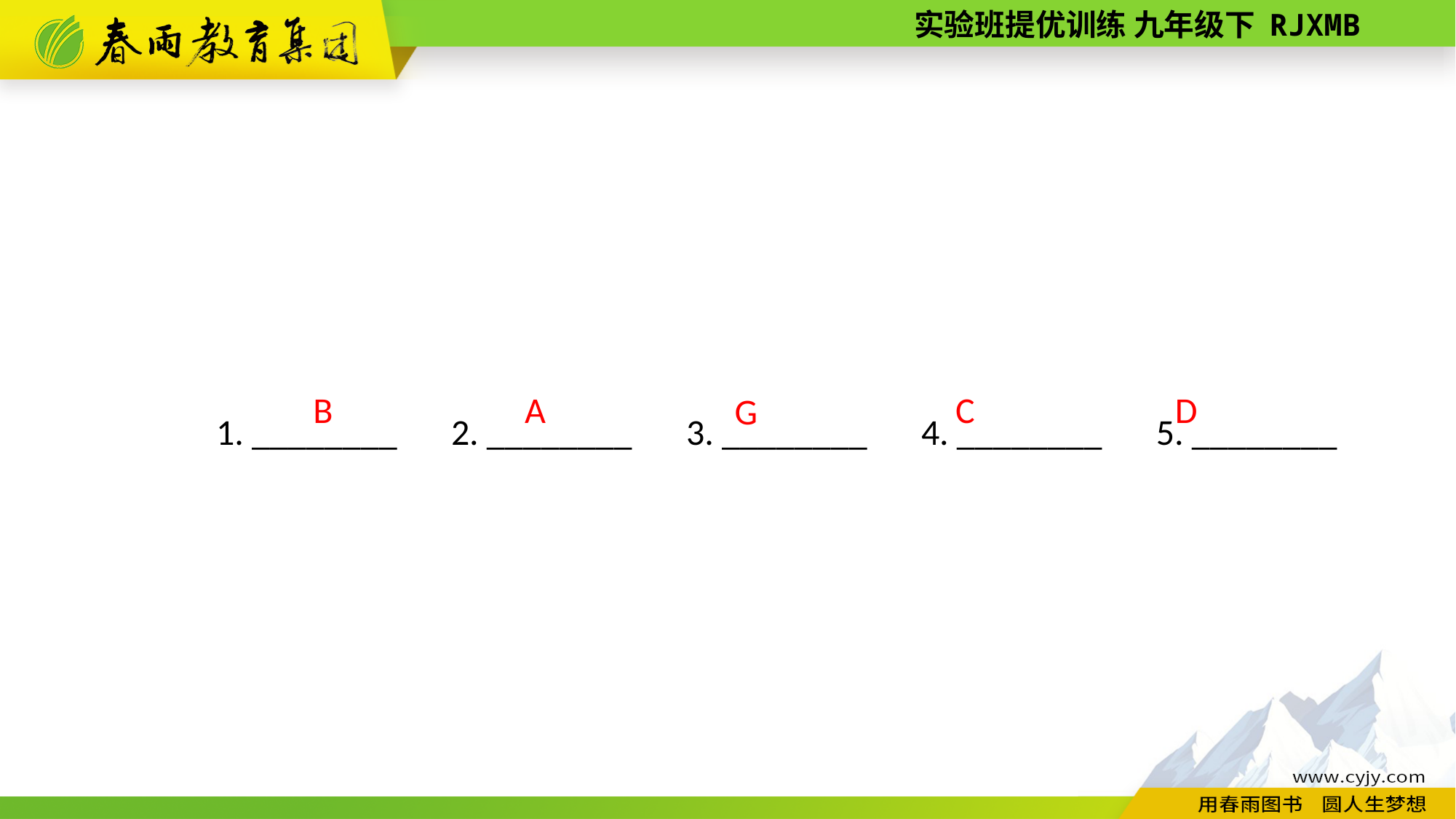

1. ________　2. ________　3. ________　4. ________　5. ________
C
 D
B
A
G